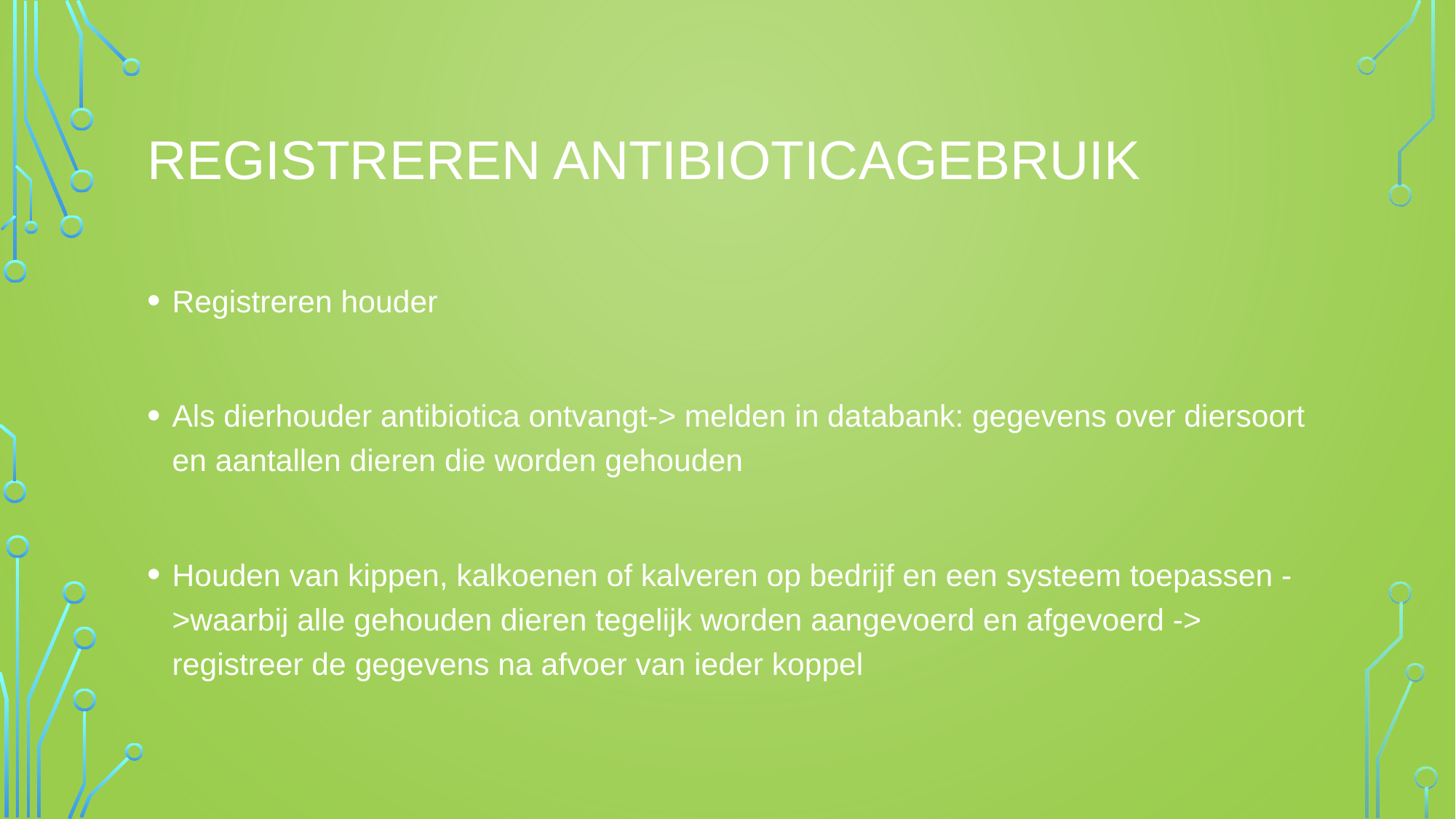

# Registreren antibioticagebruik
Registreren houder

Als dierhouder antibiotica ontvangt-> melden in databank: gegevens over diersoort en aantallen dieren die worden gehouden

Houden van kippen, kalkoenen of kalveren op bedrijf en een systeem toepassen ->waarbij alle gehouden dieren tegelijk worden aangevoerd en afgevoerd -> registreer de gegevens na afvoer van ieder koppel